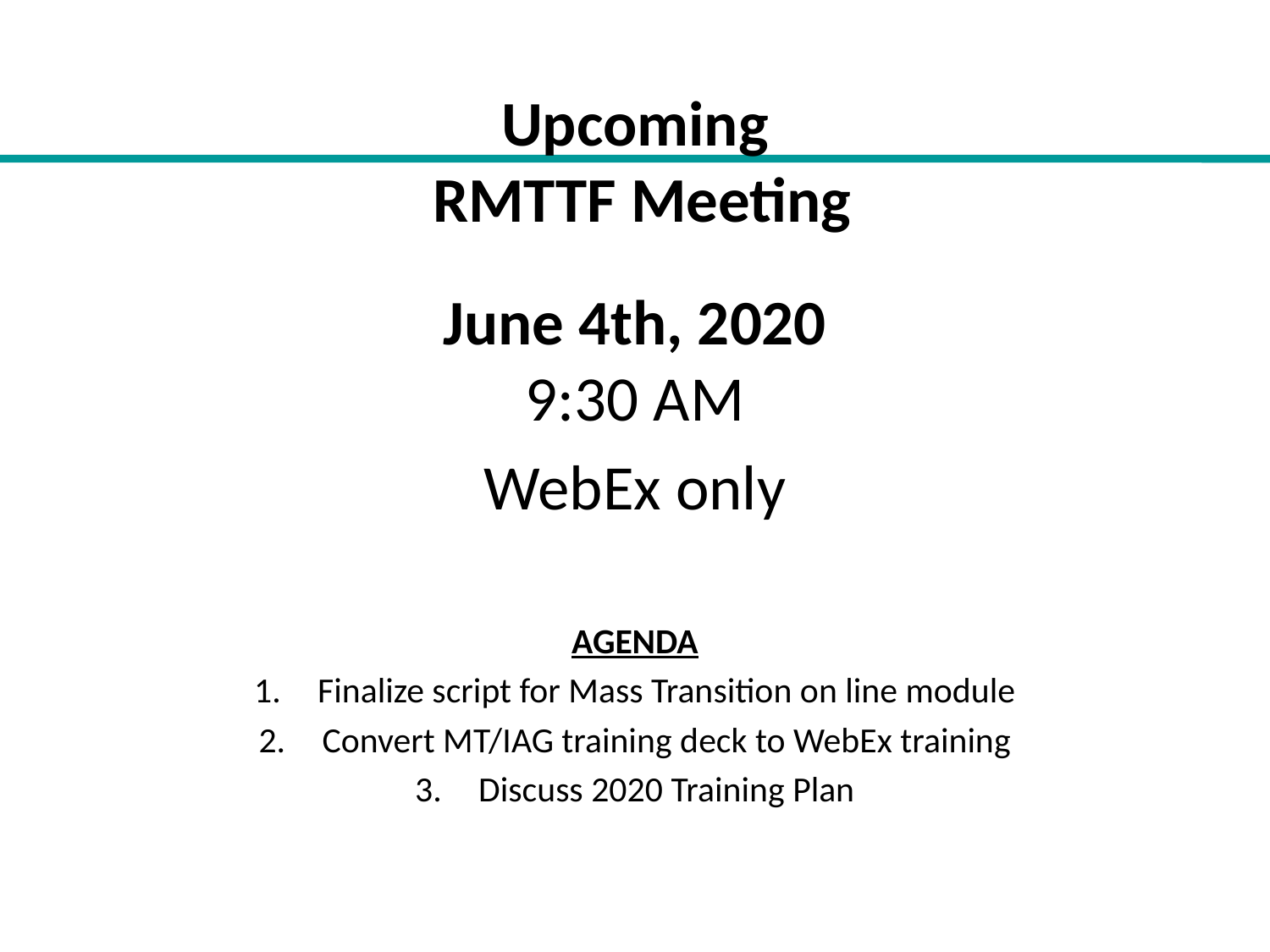

# Upcoming RMTTF Meeting
June 4th, 2020
9:30 AM
WebEx only

AGENDA
Finalize script for Mass Transition on line module
Convert MT/IAG training deck to WebEx training
Discuss 2020 Training Plan